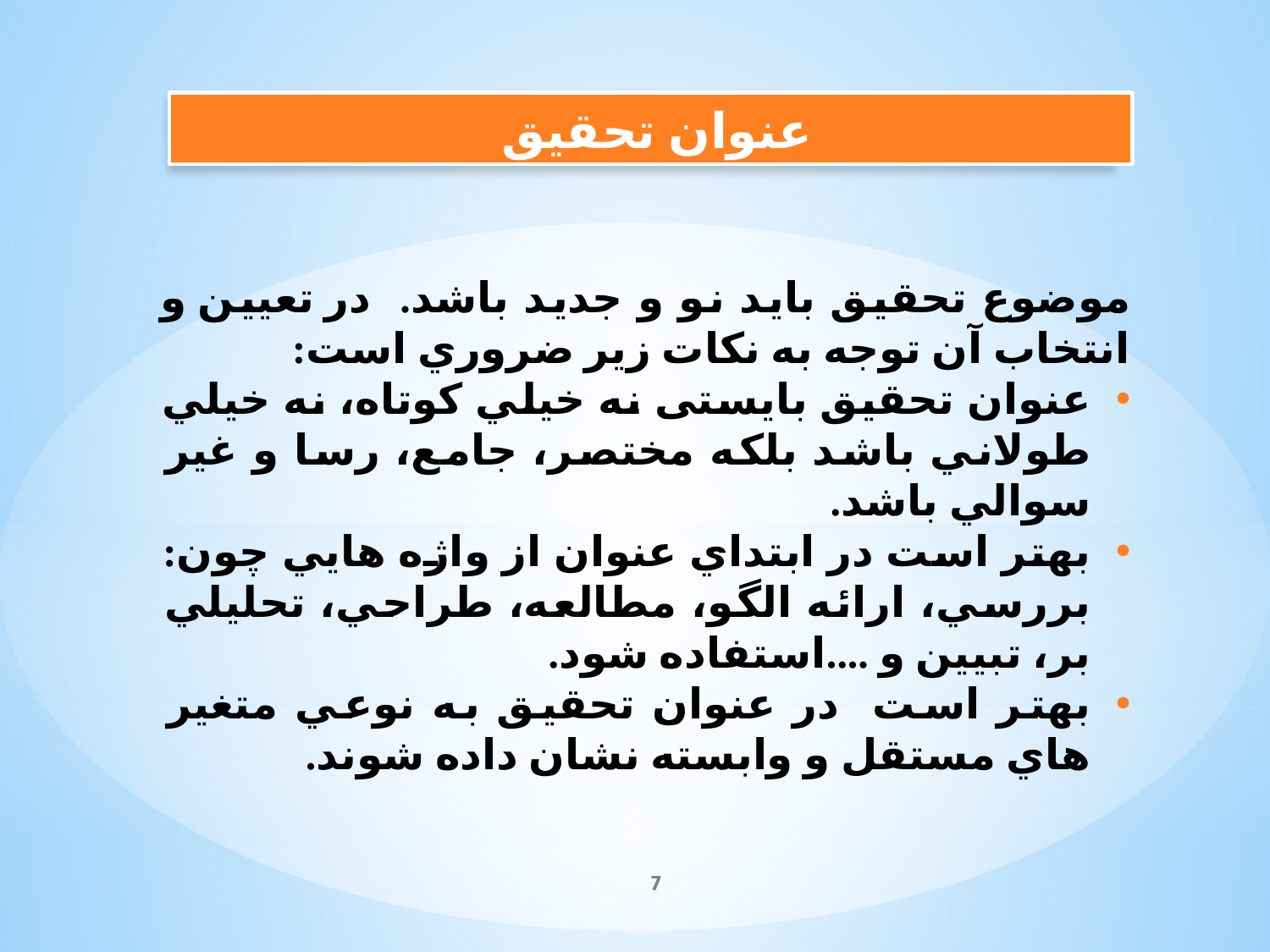

عنوان تحقيق
موضوع تحقيق بايد نو و جديد باشد.  در تعيين و انتخاب آن توجه به نكات زير ضروري است:
عنوان تحقيق بایستی نه خيلي كوتاه، نه خيلي طولاني باشد بلكه مختصر، جامع، رسا و غير سوالي باشد.
بهتر است در ابتداي عنوان از واژه هايي چون: بررسي، ارائه الگو، مطالعه، طراحي، تحليلي بر، تبيين و ....استفاده شود.
بهتر است  در عنوان تحقيق به نوعي متغير هاي مستقل و وابسته نشان داده شوند.

7